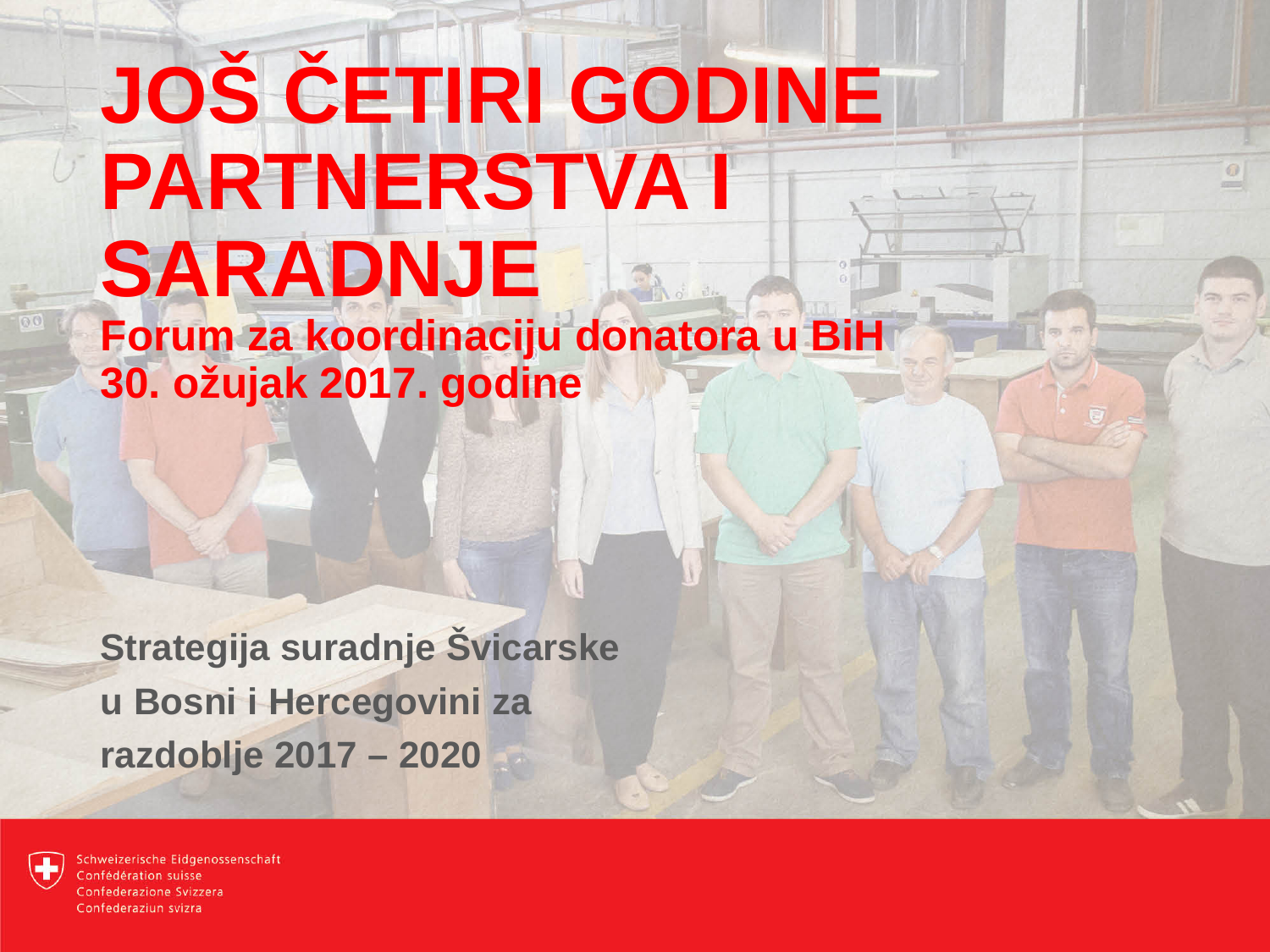

# JOŠ ČETIRI GODINE PARTNERSTVA I SARADNJE Forum za koordinaciju donatora u BiH 30. ožujak 2017. godine

Strategija suradnje Švicarske
u Bosni i Hercegovini za
razdoblje 2017 – 2020